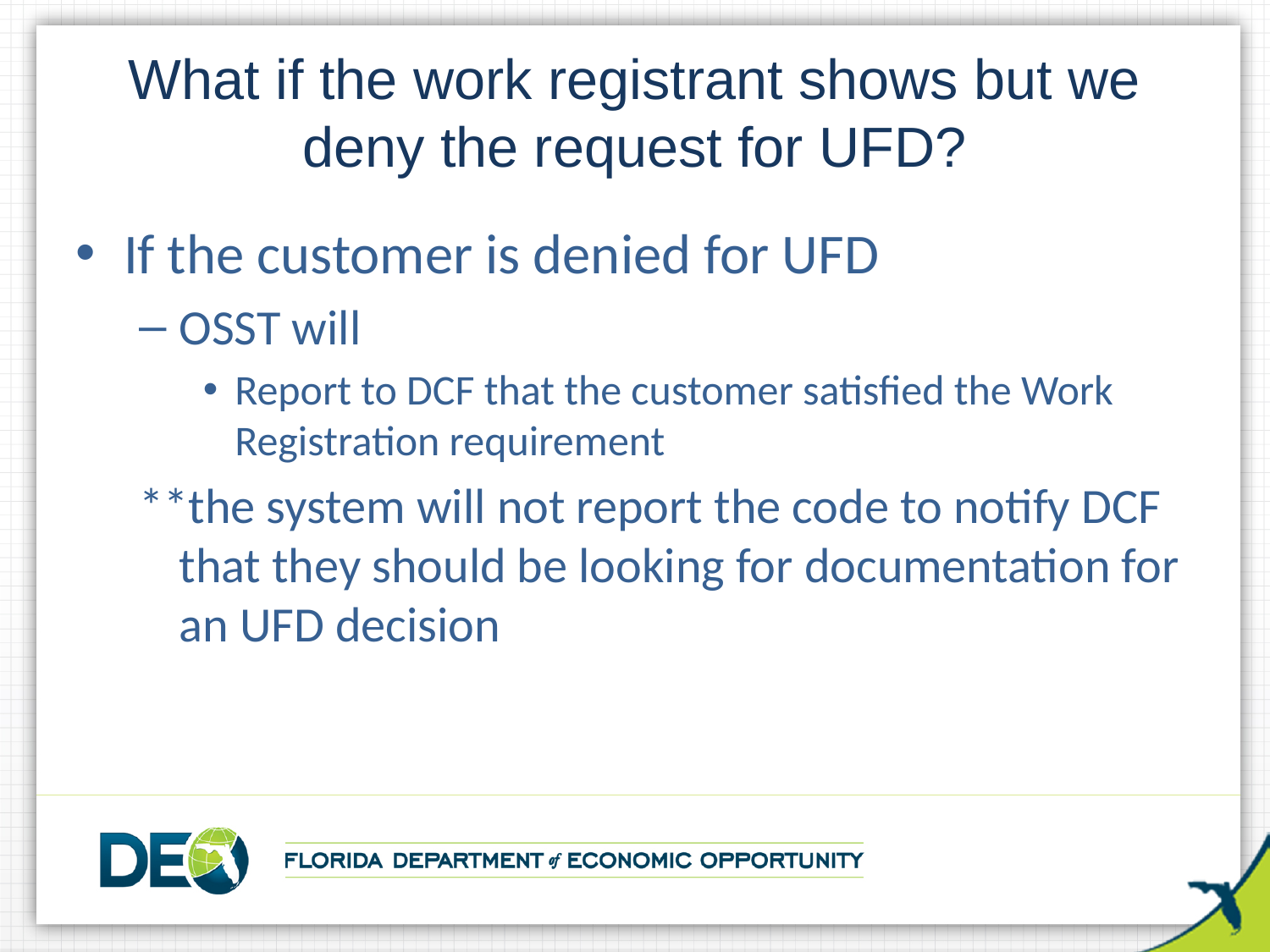

# What if the work registrant shows but we deny the request for UFD?
If the customer is denied for UFD
OSST will
Report to DCF that the customer satisfied the Work Registration requirement
**the system will not report the code to notify DCF that they should be looking for documentation for an UFD decision